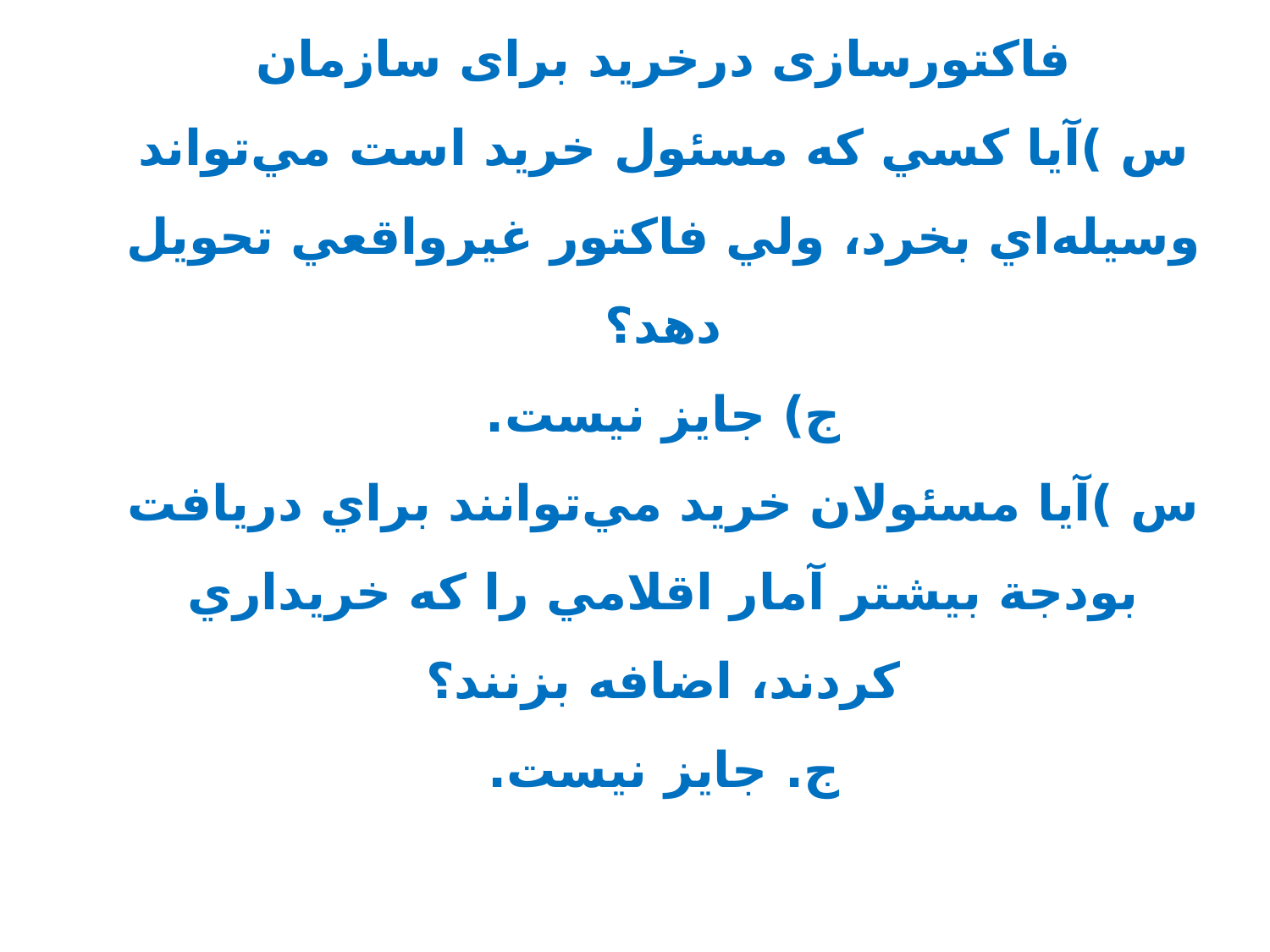

فاکتورسازی درخرید برای سازمان
س )آيا كسي كه مسئول خريد است مي‌تواند وسيله‌اي بخرد، ولي فاكتور غيرواقعي تحويل دهد؟
ج) جايز نيست.
س )آيا مسئولان خريد مي‌توانند براي دريافت بودجة بيشتر آمار اقلامي را كه خريداري كردند، اضافه بزنند؟
ج. جايز نيست.